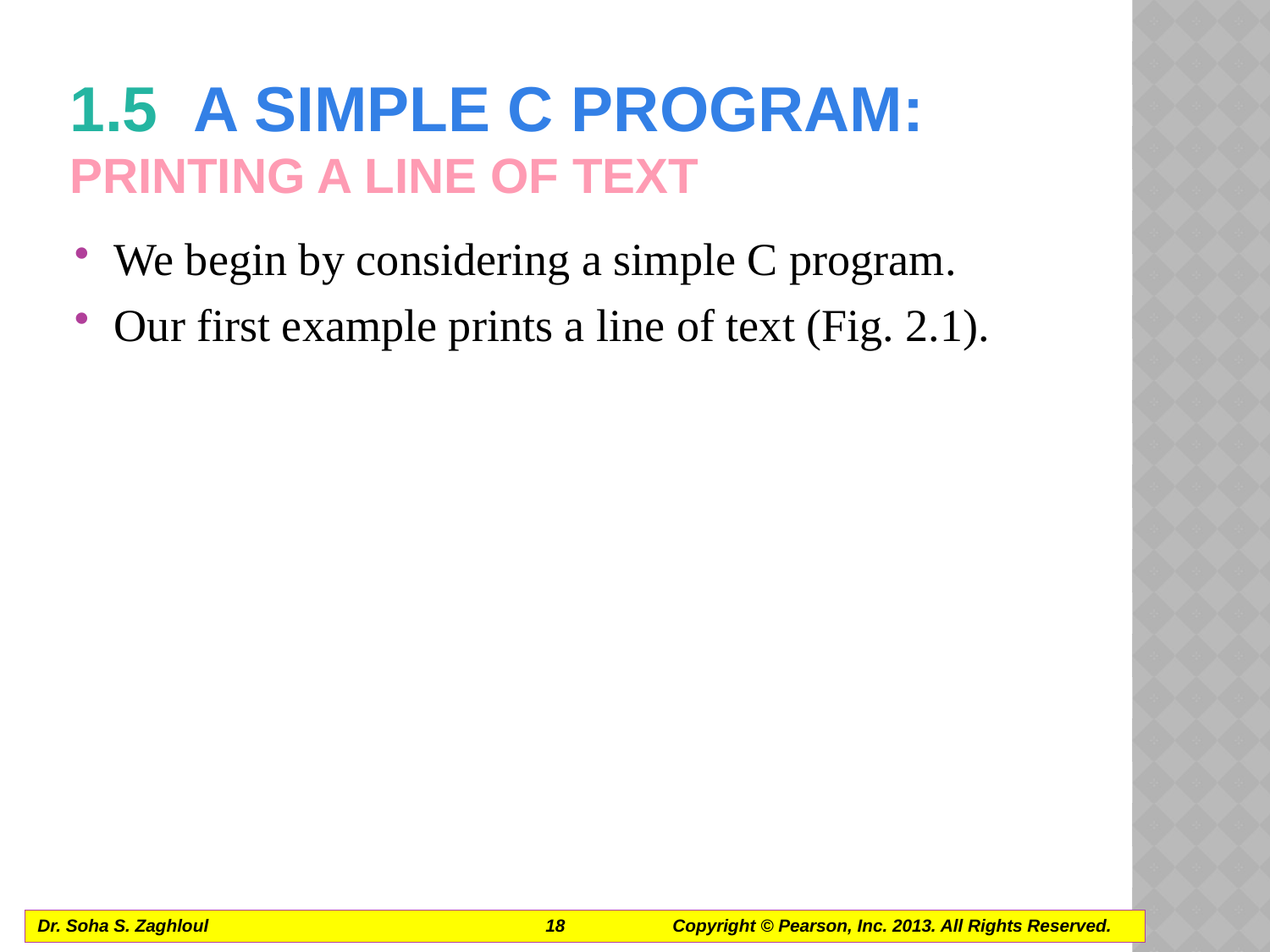

# 1.5  A Simple C Program: Printing a Line of Text
We begin by considering a simple C program.
Our first example prints a line of text (Fig. 2.1).

Dr. Soha S. Zaghloul			18	Copyright © Pearson, Inc. 2013. All Rights Reserved.
©1992-2013 by Pearson Education, Inc. All Rights Reserved.